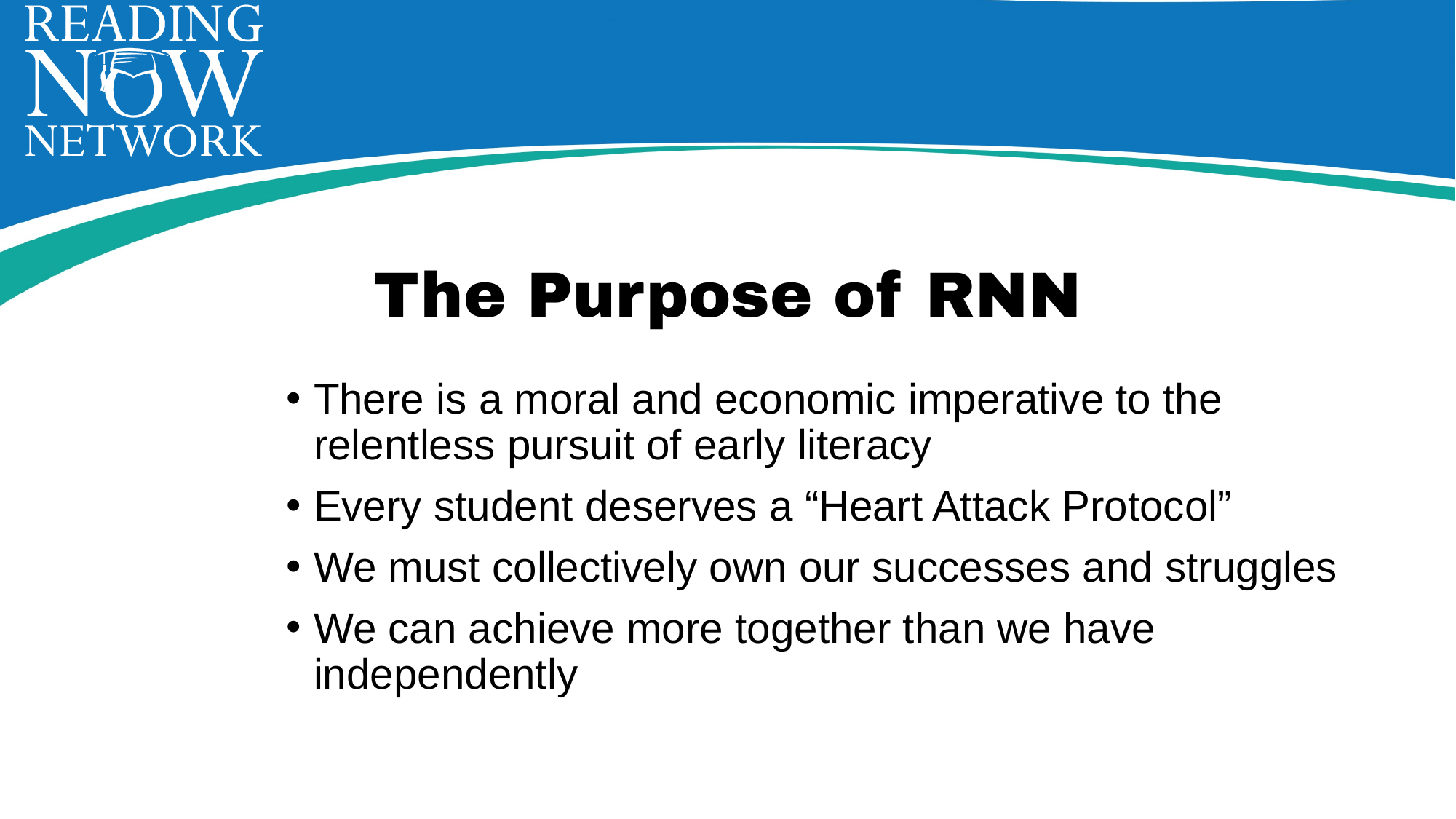

# The Purpose of RNN
There is a moral and economic imperative to the relentless pursuit of early literacy
Every student deserves a “Heart Attack Protocol”
We must collectively own our successes and struggles
We can achieve more together than we have independently